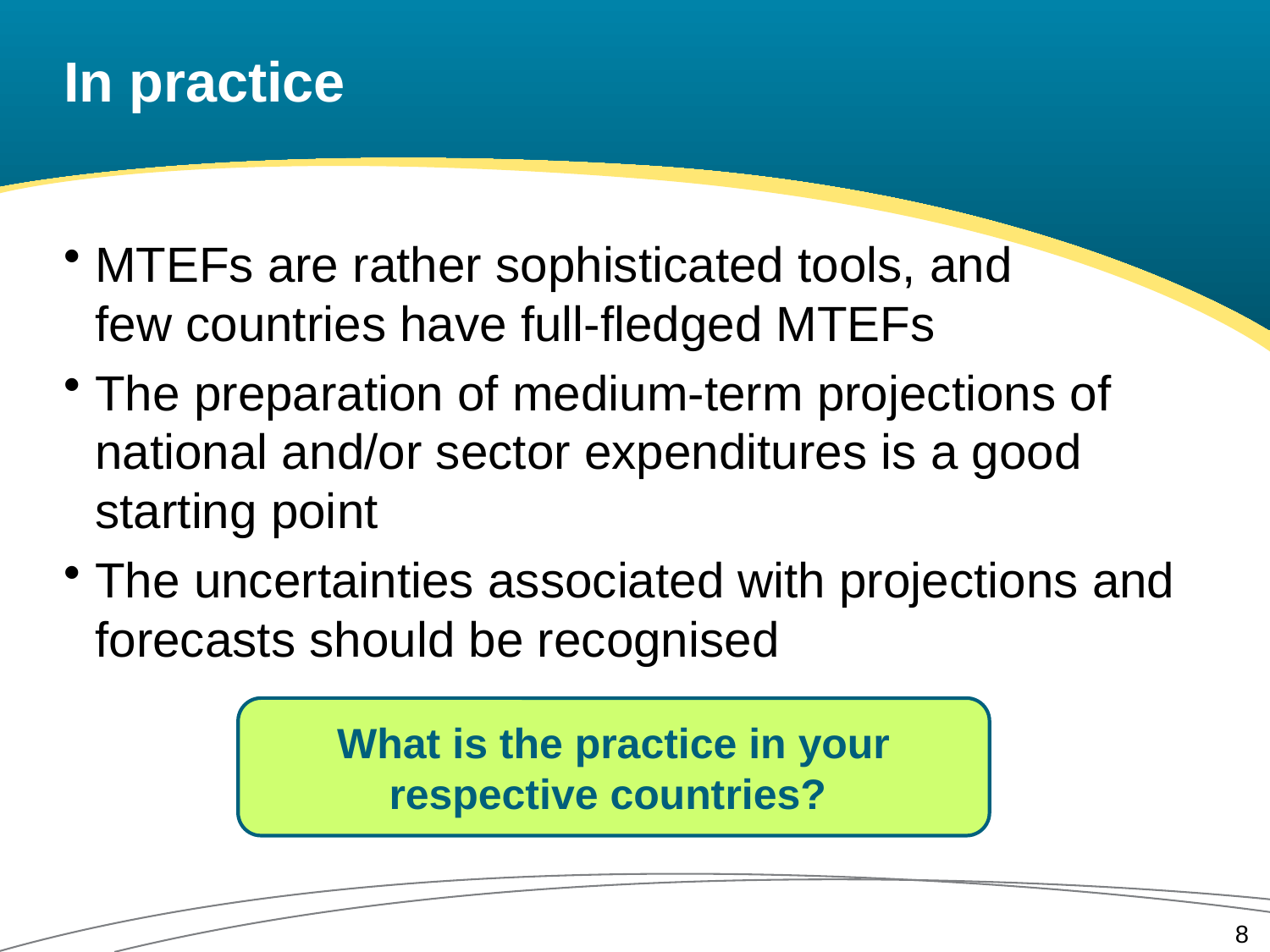

# In practice
MTEFs are rather sophisticated tools, and
few countries have full-fledged MTEFs
The preparation of medium-term projections of national and/or sector expenditures is a good starting point
The uncertainties associated with projections and forecasts should be recognised
What is the practice in your respective countries?
8